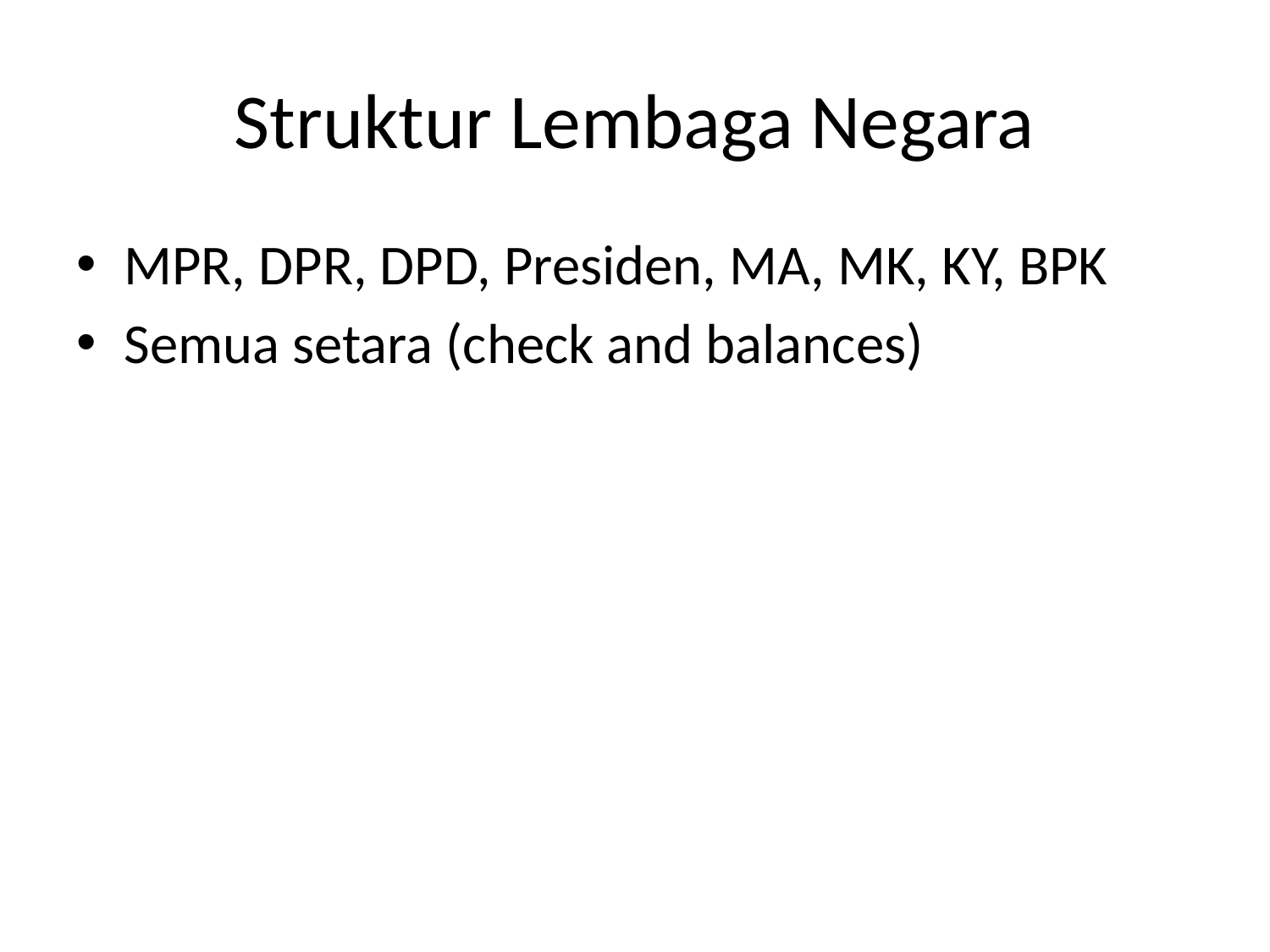

# Struktur Lembaga Negara
MPR, DPR, DPD, Presiden, MA, MK, KY, BPK
Semua setara (check and balances)